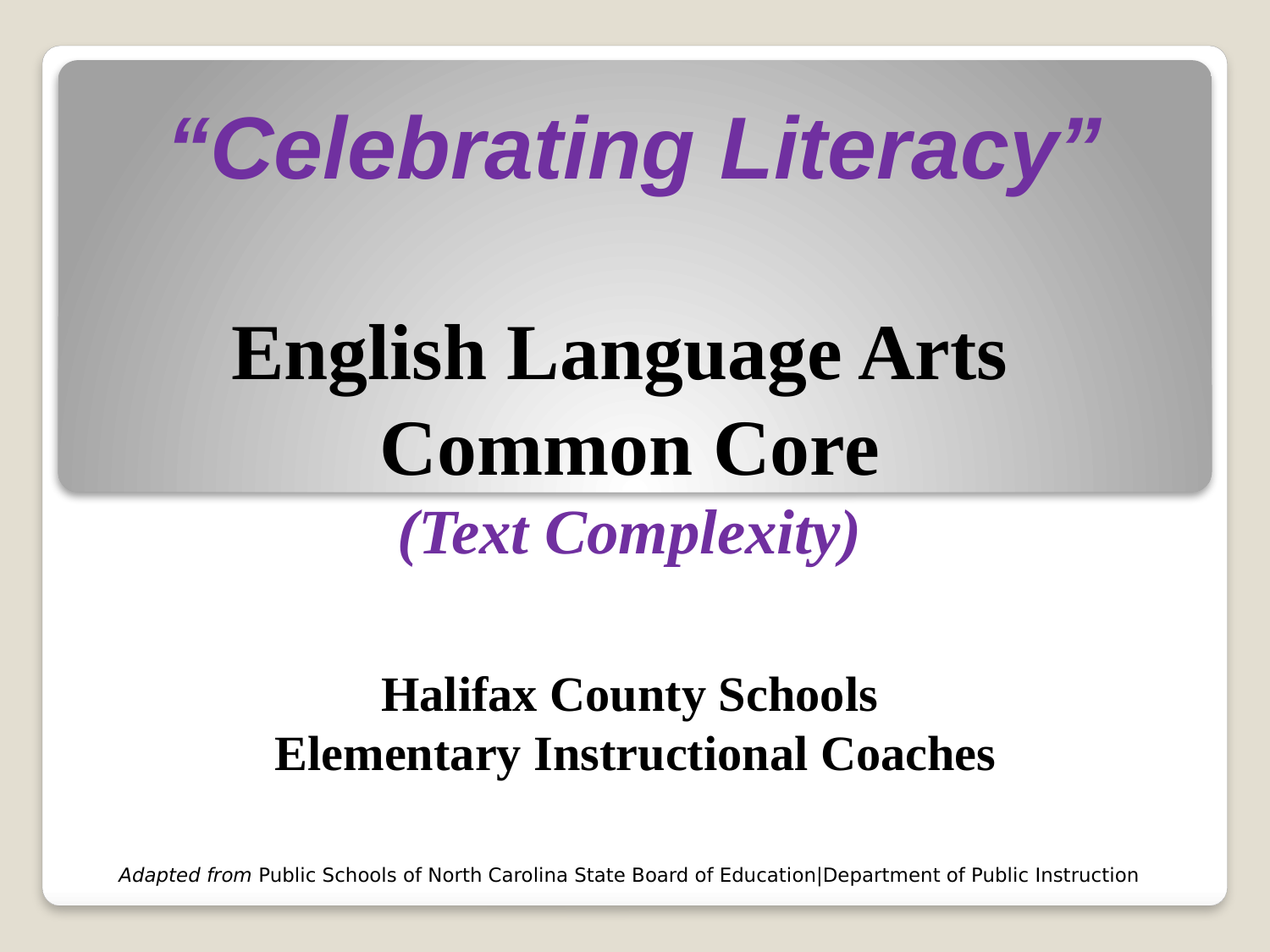

“Celebrating Literacy”
# English Language Arts Common Core (Text Complexity) Halifax County Schools Elementary Instructional Coaches
Adapted from Public Schools of North Carolina State Board of Education|Department of Public Instruction